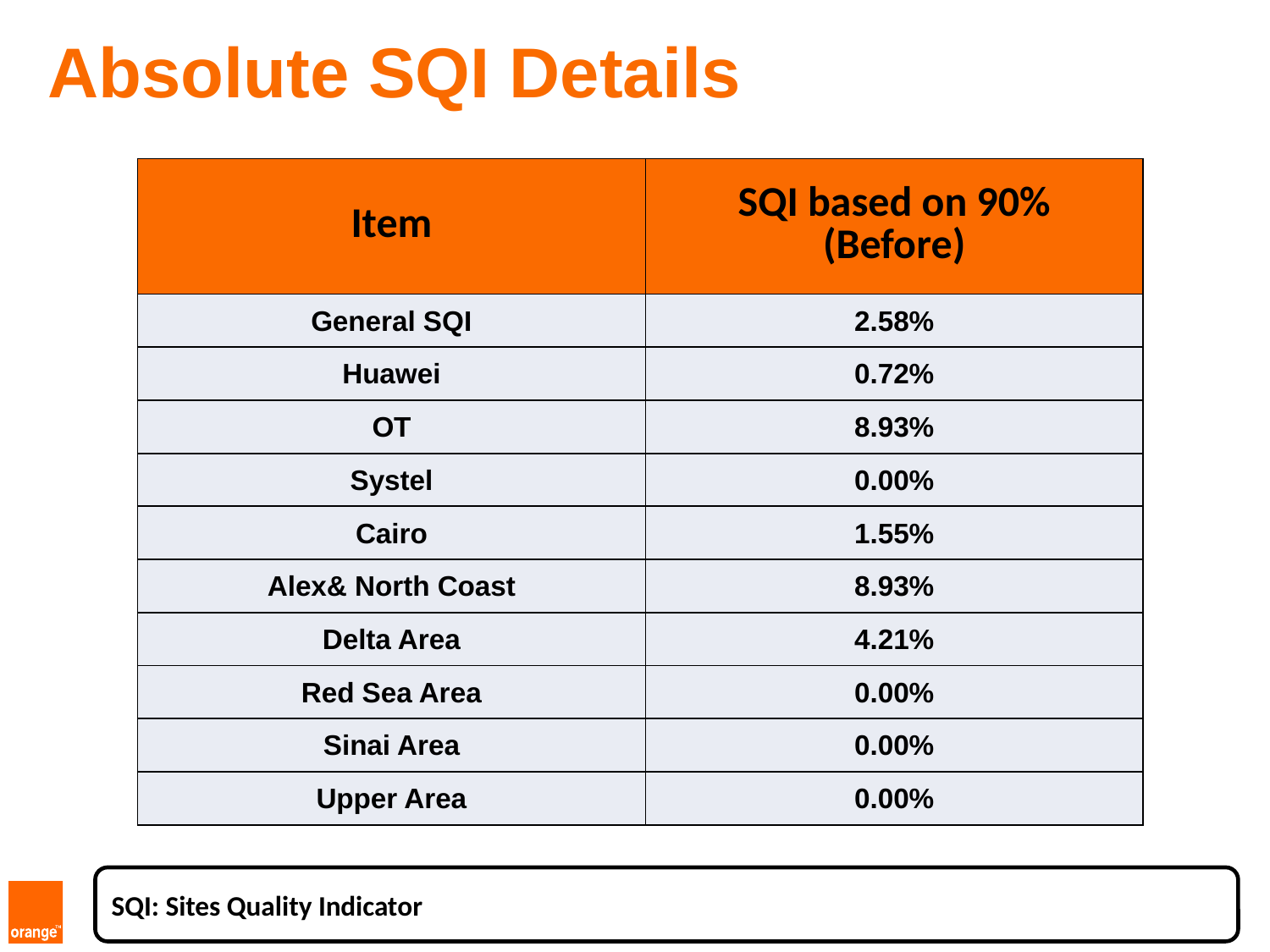

Absolute SQI Details
| Item | SQI based on 90% (Before) |
| --- | --- |
| General SQI | 2.58% |
| Huawei | 0.72% |
| OT | 8.93% |
| Systel | 0.00% |
| Cairo | 1.55% |
| Alex& North Coast | 8.93% |
| Delta Area | 4.21% |
| Red Sea Area | 0.00% |
| Sinai Area | 0.00% |
| Upper Area | 0.00% |
SQI: Sites Quality Indicator